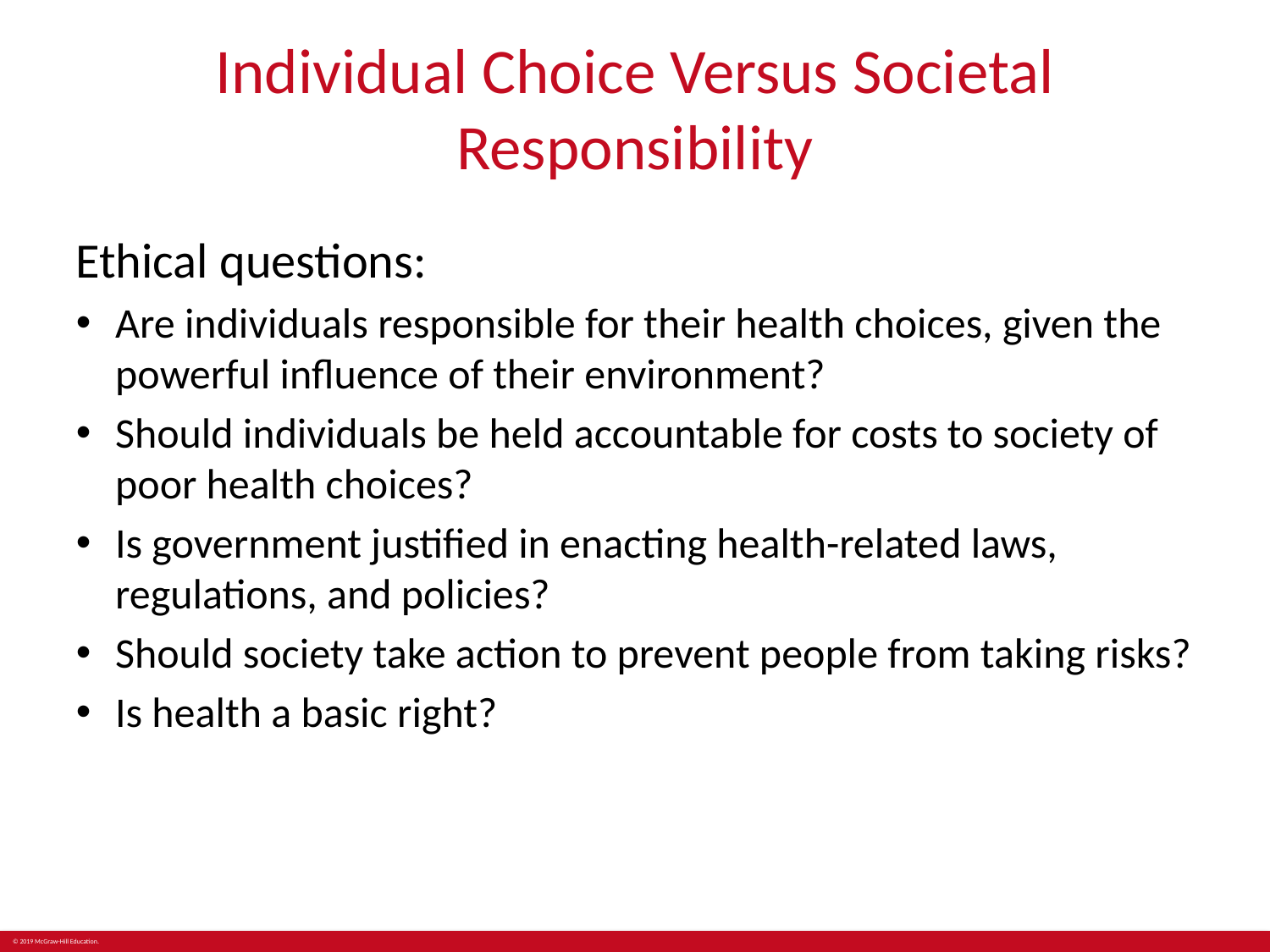

# Individual Choice Versus Societal Responsibility
Ethical questions:
Are individuals responsible for their health choices, given the powerful influence of their environment?
Should individuals be held accountable for costs to society of poor health choices?
Is government justified in enacting health-related laws, regulations, and policies?
Should society take action to prevent people from taking risks?
Is health a basic right?